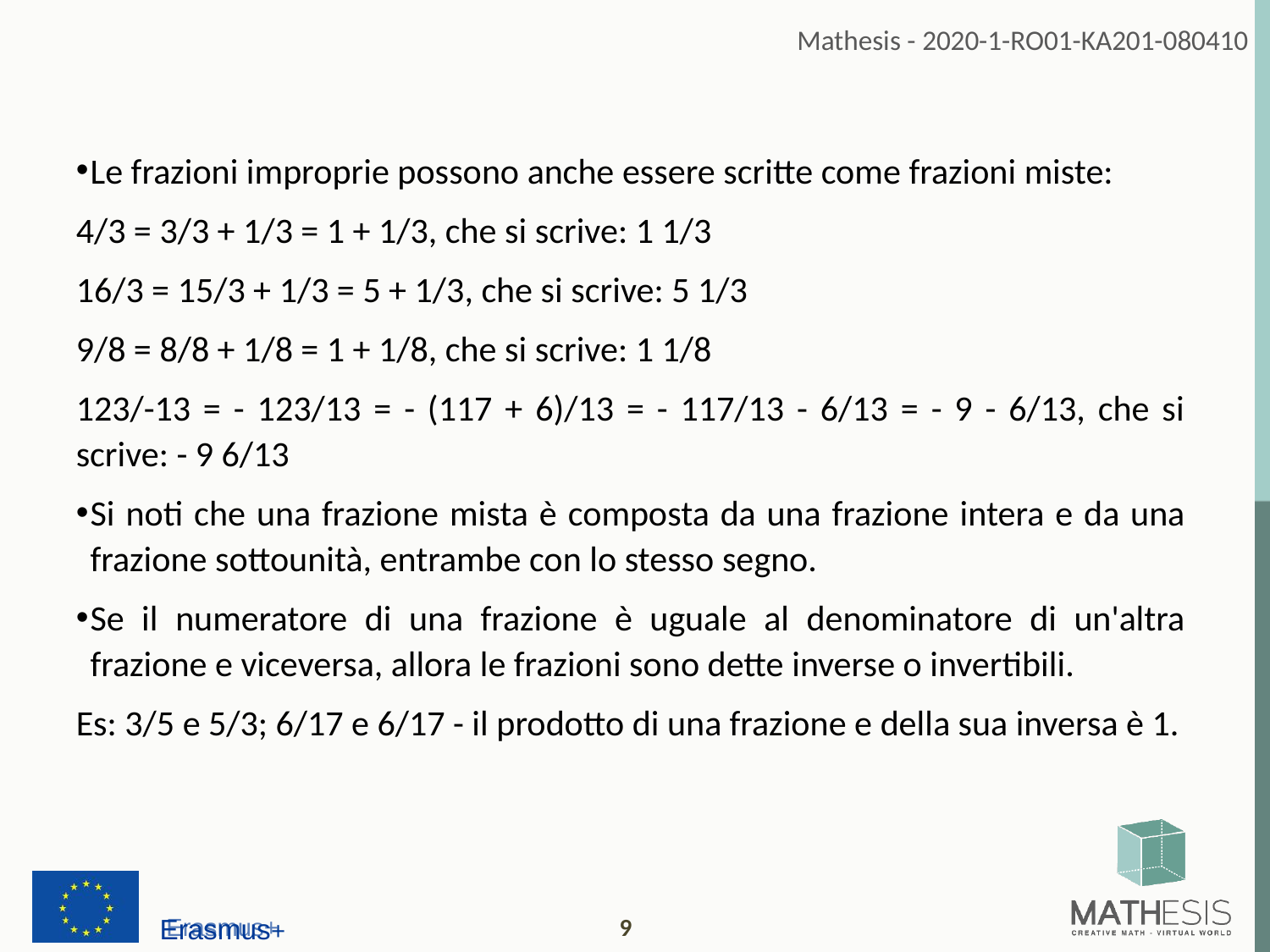

Le frazioni improprie possono anche essere scritte come frazioni miste:
4/3 = 3/3 + 1/3 = 1 + 1/3, che si scrive: 1 1/3
16/3 = 15/3 + 1/3 = 5 + 1/3, che si scrive: 5 1/3
9/8 = 8/8 + 1/8 = 1 + 1/8, che si scrive: 1 1/8
123/-13 = - 123/13 = - (117 + 6)/13 = - 117/13 - 6/13 = - 9 - 6/13, che si scrive: - 9 6/13
Si noti che una frazione mista è composta da una frazione intera e da una frazione sottounità, entrambe con lo stesso segno.
Se il numeratore di una frazione è uguale al denominatore di un'altra frazione e viceversa, allora le frazioni sono dette inverse o invertibili.
Es: 3/5 e 5/3; 6/17 e 6/17 - il prodotto di una frazione e della sua inversa è 1.